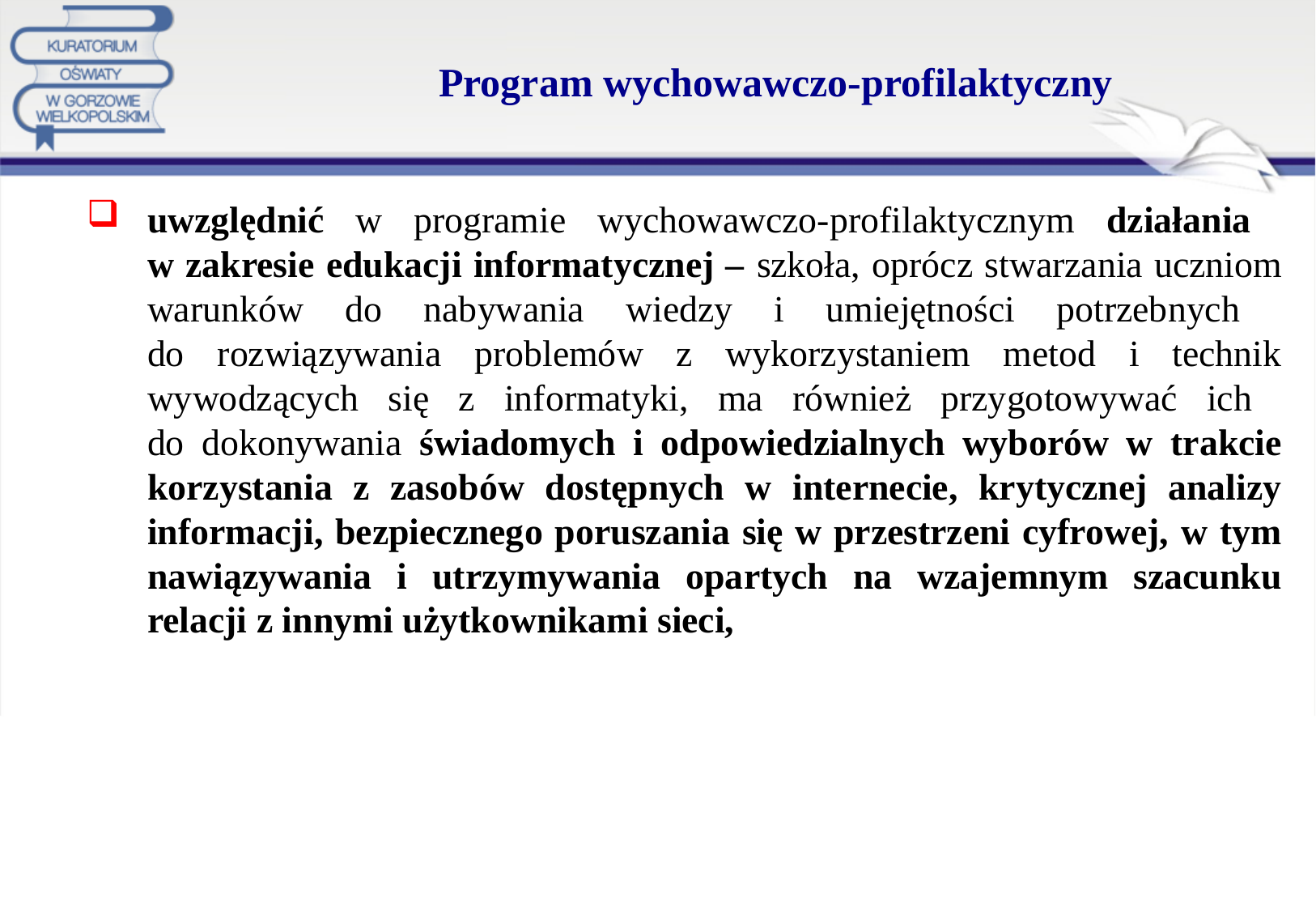

# Program wychowawczo-profilaktyczny
uwzględnić w programie wychowawczo-profilaktycznym działania
w zakresie edukacji informatycznej – szkoła, oprócz stwarzania uczniom warunków do nabywania wiedzy i umiejętności potrzebnych
do rozwiązywania problemów z wykorzystaniem metod i technik wywodzących się z informatyki, ma również przygotowywać ich
do dokonywania świadomych i odpowiedzialnych wyborów w trakcie korzystania z zasobów dostępnych w internecie, krytycznej analizy informacji, bezpiecznego poruszania się w przestrzeni cyfrowej, w tym nawiązywania i utrzymywania opartych na wzajemnym szacunku relacji z innymi użytkownikami sieci,